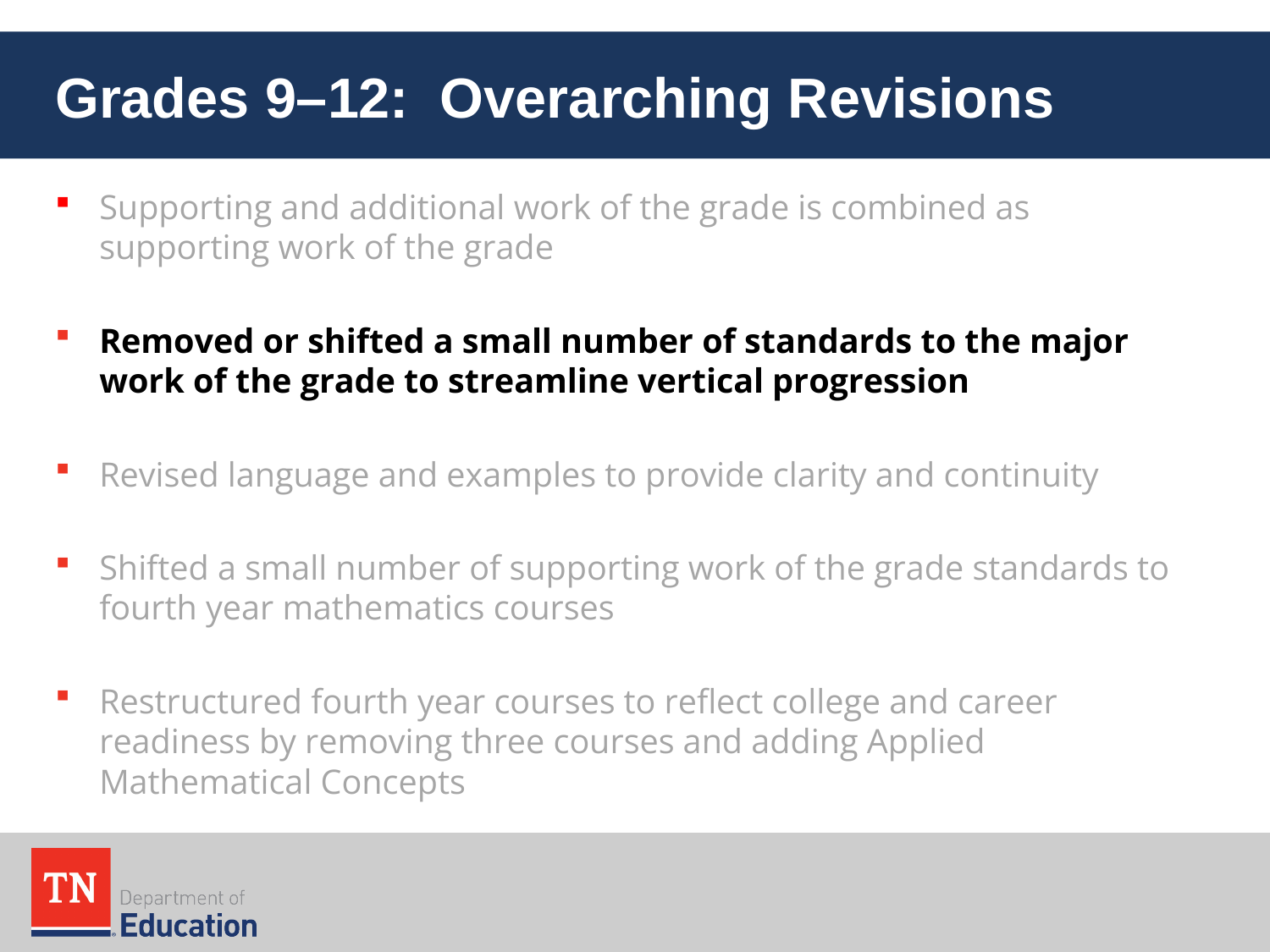

# Grades 9–12:  Overarching Revisions
Supporting and additional work of the grade is combined as supporting work of the grade

Removed or shifted a small number of standards to the major work of the grade to streamline vertical progression

Revised language and examples to provide clarity and continuity

Shifted a small number of supporting work of the grade standards to fourth year mathematics courses

Restructured fourth year courses to reflect college and career readiness by removing three courses and adding Applied Mathematical Concepts